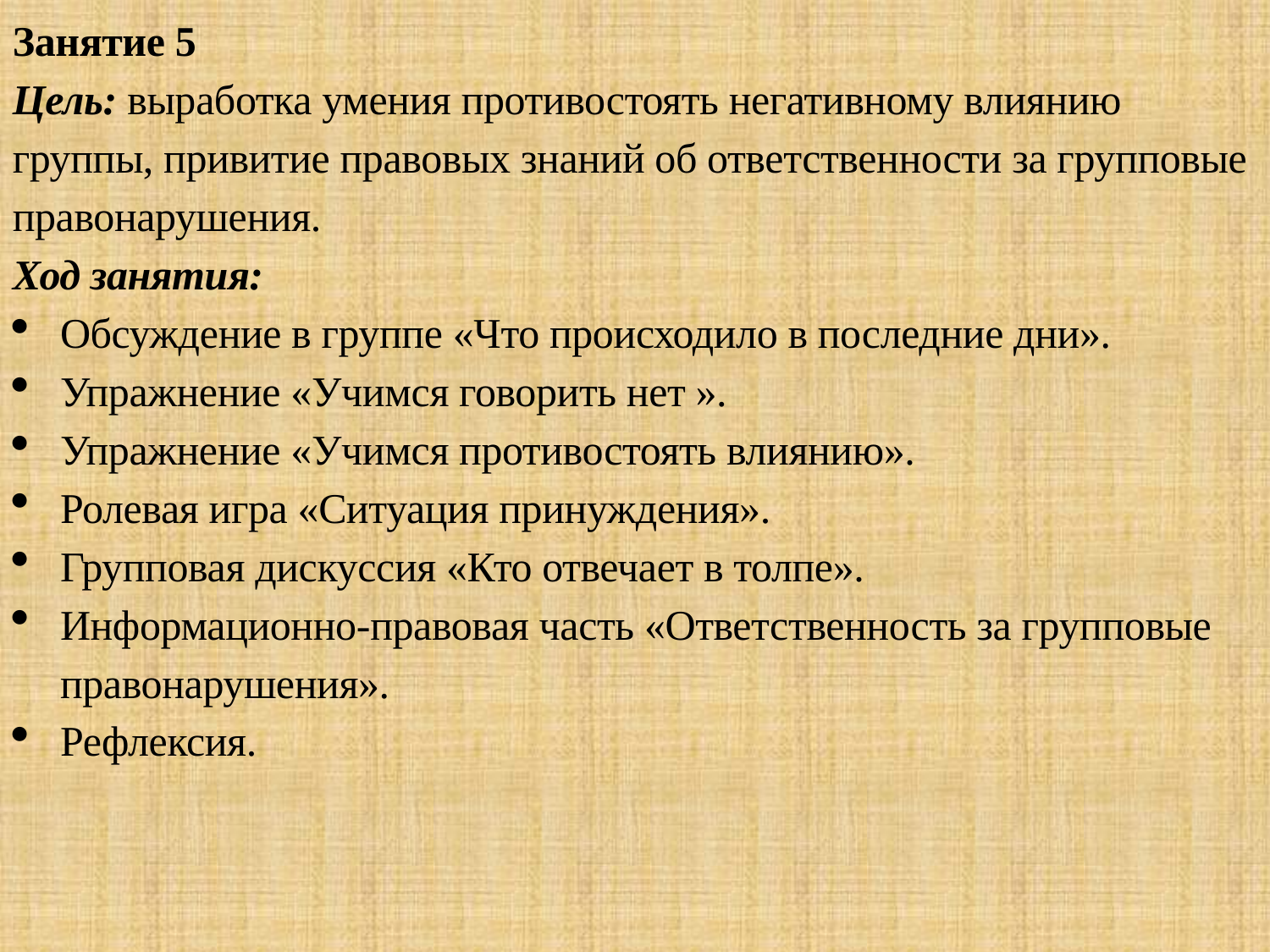

Занятие 5
Цель: выработка умения противостоять негативному влиянию группы, привитие правовых знаний об ответственности за групповые правонарушения.
Ход занятия:
Обсуждение в группе «Что происходило в последние дни».
Упражнение «Учимся говорить нет ».
Упражнение «Учимся противостоять влиянию».
Ролевая игра «Ситуация принуждения».
Групповая дискуссия «Кто отвечает в толпе».
Информационно-правовая часть «Ответственность за групповые правонарушения».
Рефлексия.